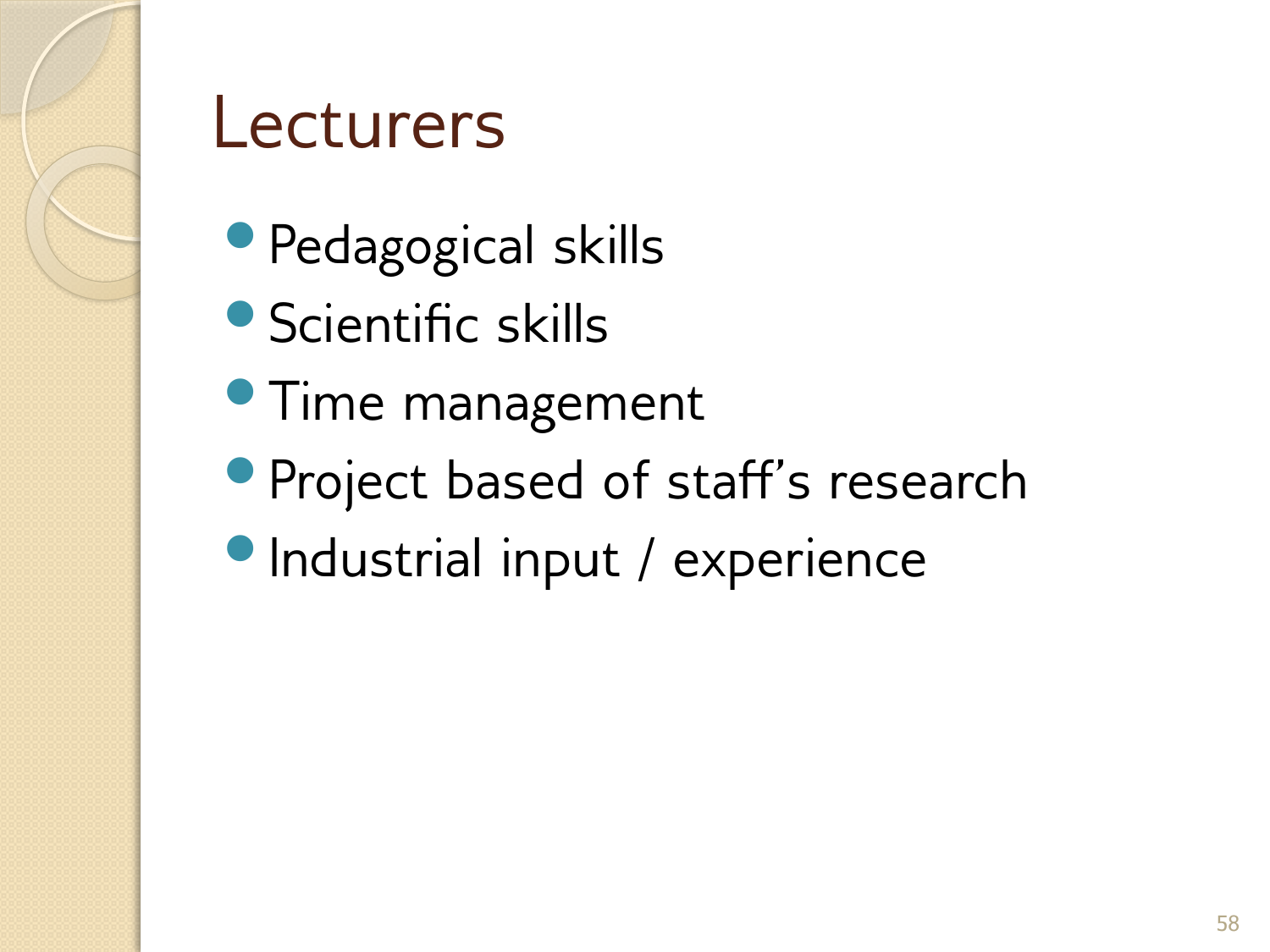

# Lecturers
Pedagogical skills
Scientific skills
Time management
Project based of staff’s research
Industrial input / experience
58